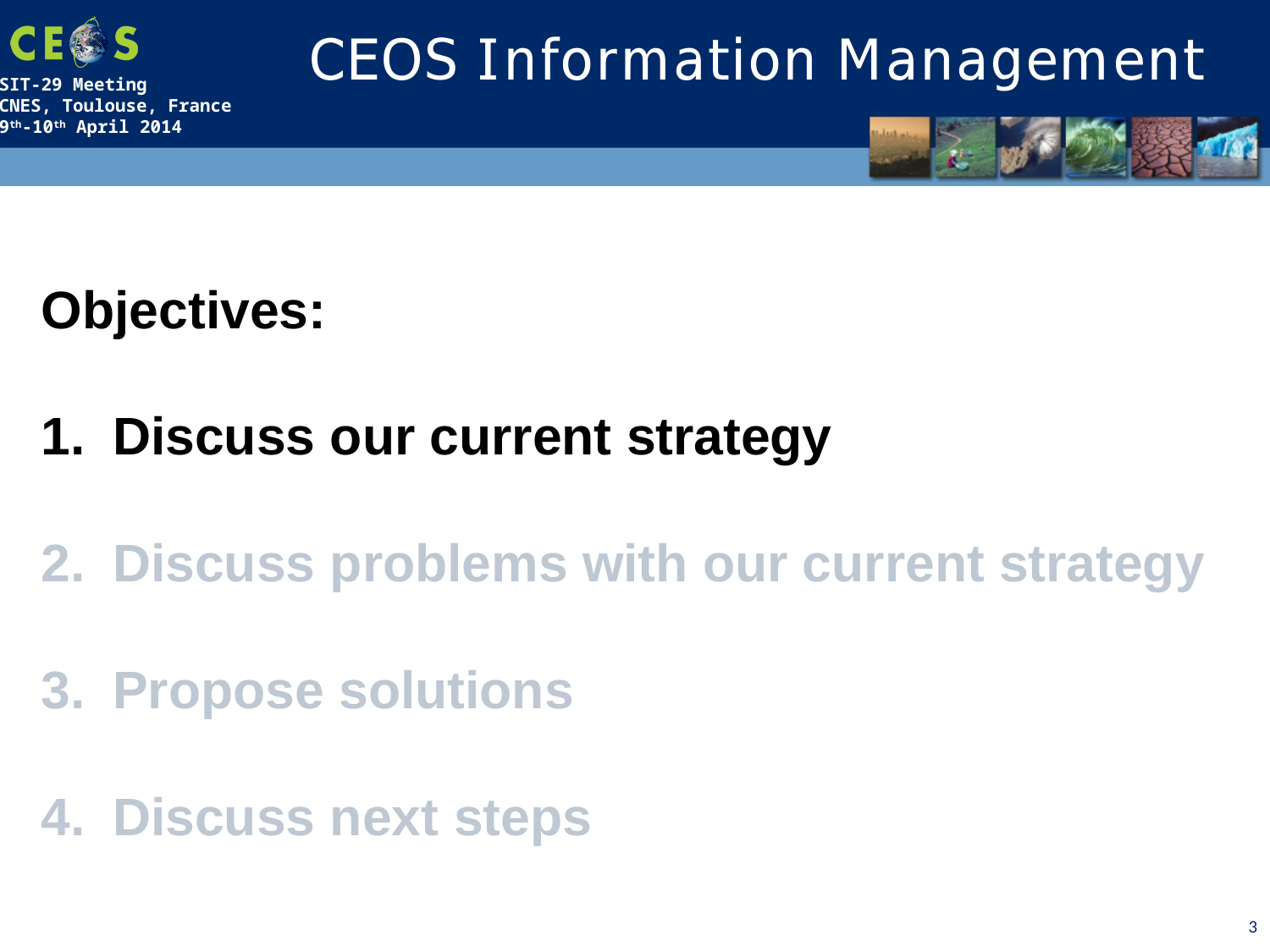

CEOS Information Management
Objectives:

Discuss our current strategy

Discuss problems with our current strategy

Propose solutions

Discuss next steps

3